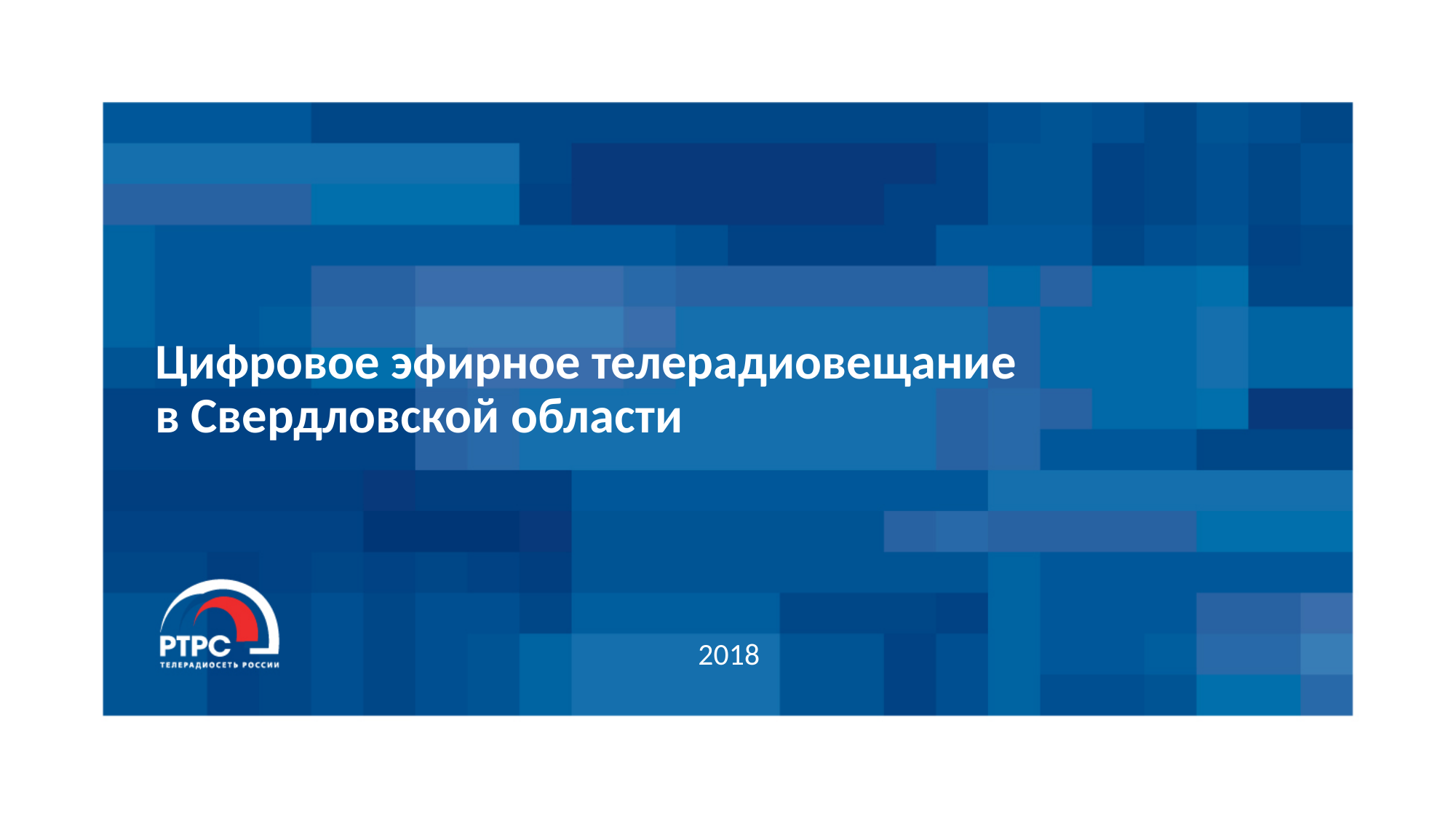

# Цифровое эфирное телерадиовещание в Свердловской области
2018